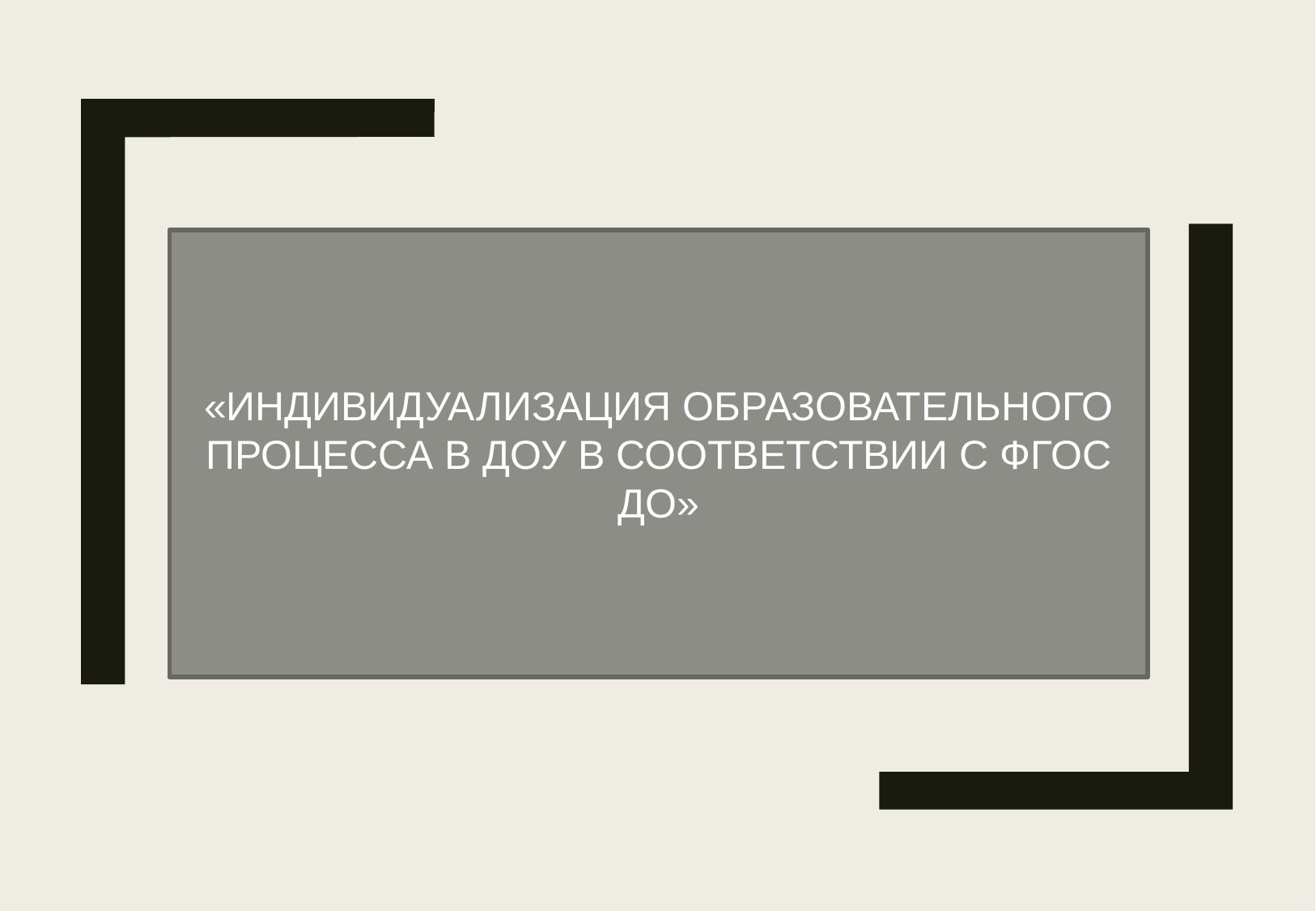

«ИНДИВИДУАЛИЗАЦИЯ ОБРАЗОВАТЕЛЬНОГО ПРОЦЕССА В ДОУ В СООТВЕТСТВИИ С ФГОС ДО»